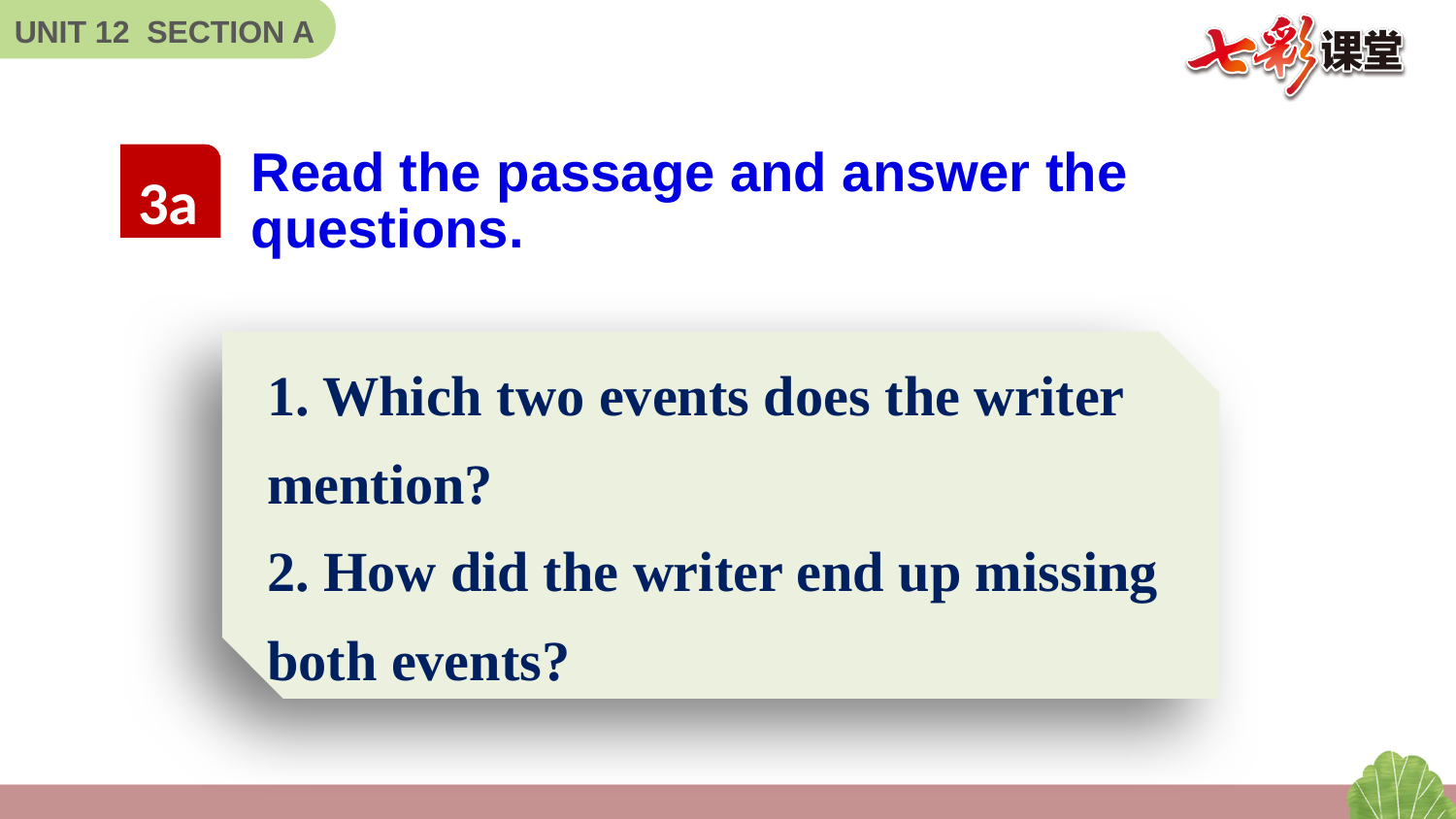

Read the passage and answer the  questions.
3a
1. Which two events does the writer mention?
2. How did the writer end up missing both events?